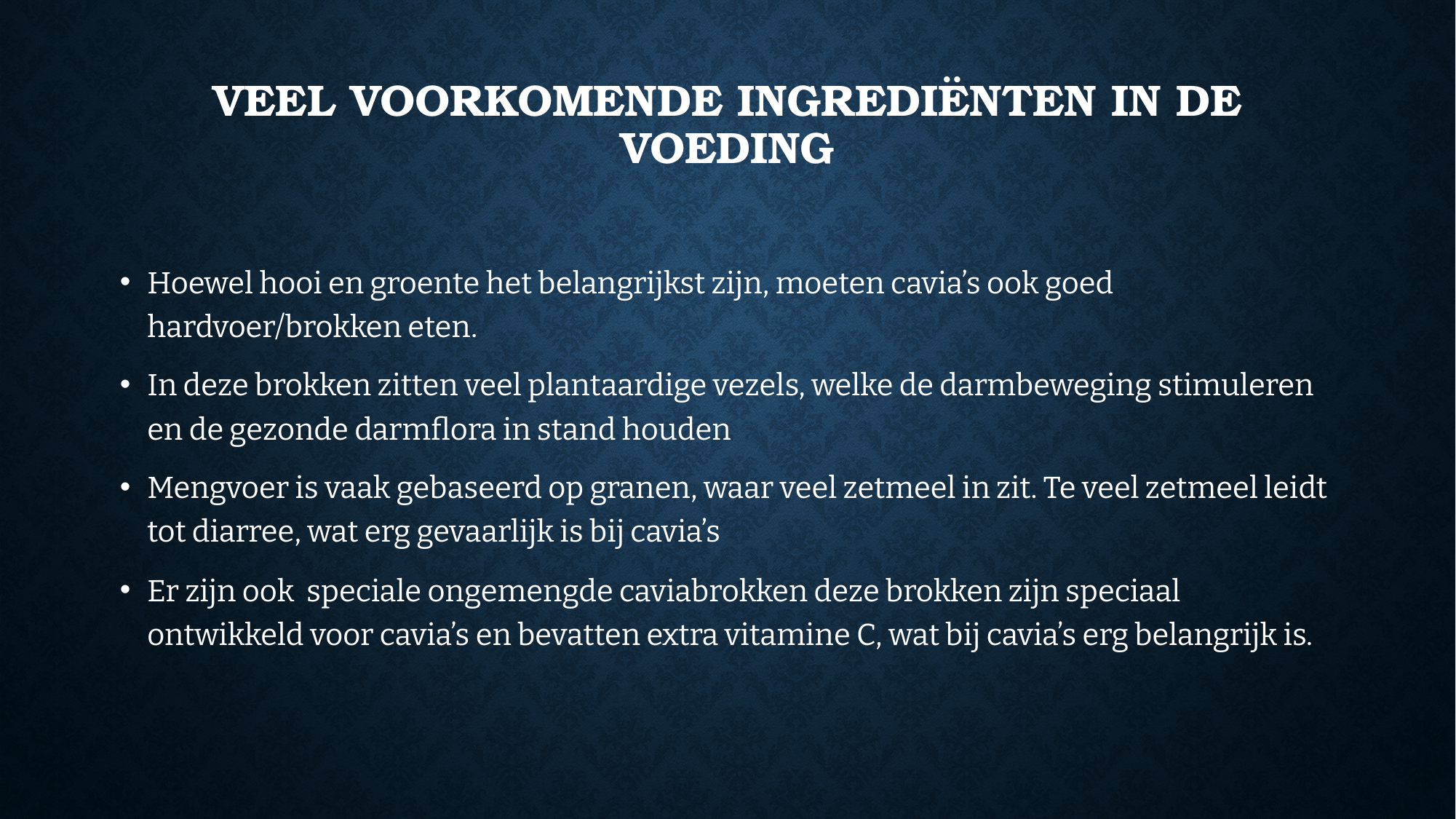

# Veel voorkomende ingrediënten in de voeding
Hoewel hooi en groente het belangrijkst zijn, moeten cavia’s ook goed hardvoer/brokken eten.
In deze brokken zitten veel plantaardige vezels, welke de darmbeweging stimuleren en de gezonde darmflora in stand houden
Mengvoer is vaak gebaseerd op granen, waar veel zetmeel in zit. Te veel zetmeel leidt tot diarree, wat erg gevaarlijk is bij cavia’s
Er zijn ook  speciale ongemengde caviabrokken deze brokken zijn speciaal ontwikkeld voor cavia’s en bevatten extra vitamine C, wat bij cavia’s erg belangrijk is.